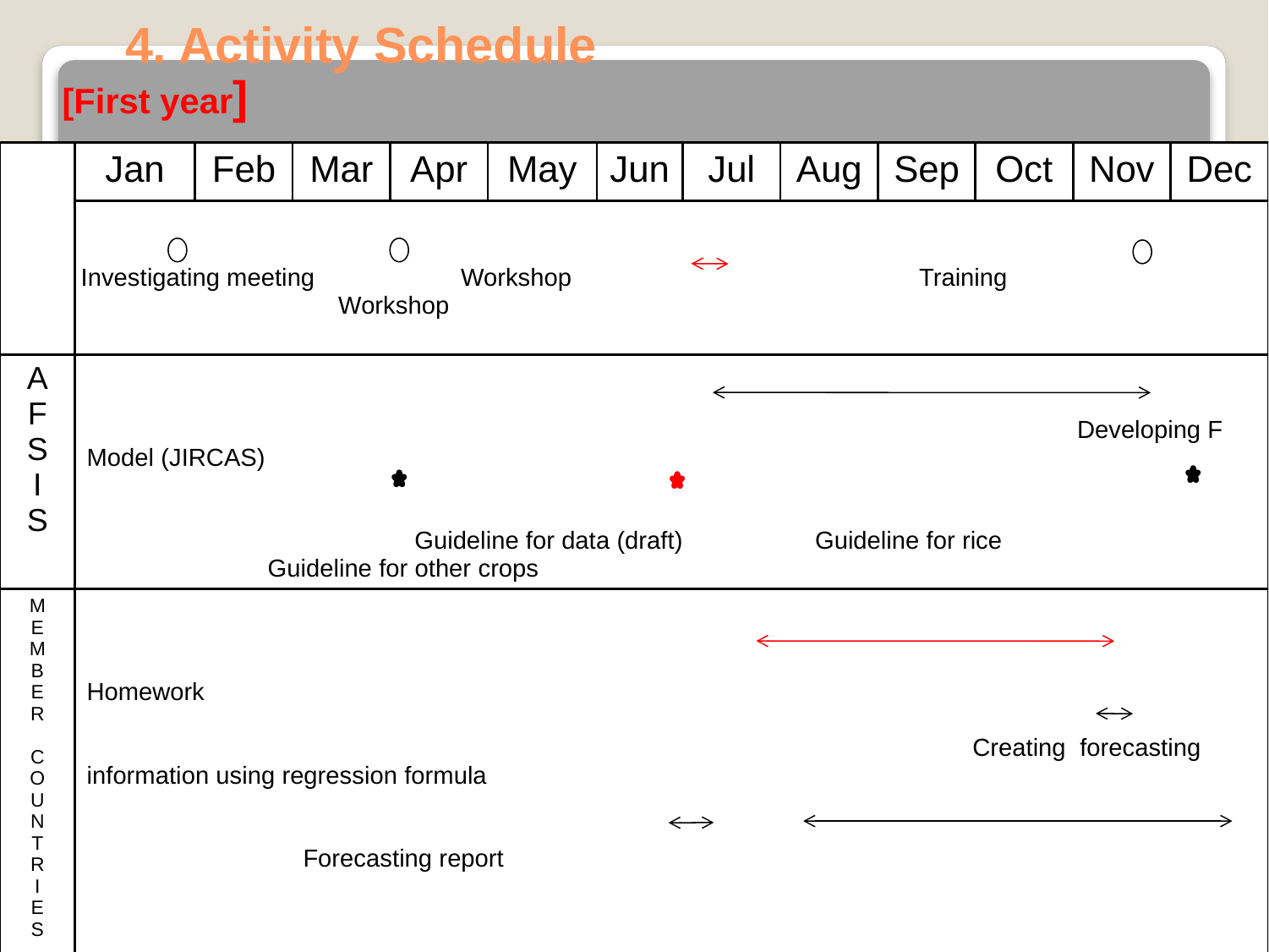

# 4. Activity Schedule

	[First year]
|  | Jan | Feb | Mar | Apr | May | Jun | Jul | Aug | Sep | Oct | Nov | Dec |
| --- | --- | --- | --- | --- | --- | --- | --- | --- | --- | --- | --- | --- |
|  | Investigating meeting Workshop Training Workshop |  |  |  |  |  |  |  |  |  |  |  |
| A F S I S | Developing F Model (JIRCAS) Guideline for data (draft) Guideline for rice Guideline for other crops |  |  |  |  |  |  |  |  |  |  |  |
| M E M B E R C O U N T R I E S | Homework Creating forecasting information using regression formula Forecasting report Examine guideline Data Collecting |  |  |  |  |  |  |  |  |  |  |  |

8